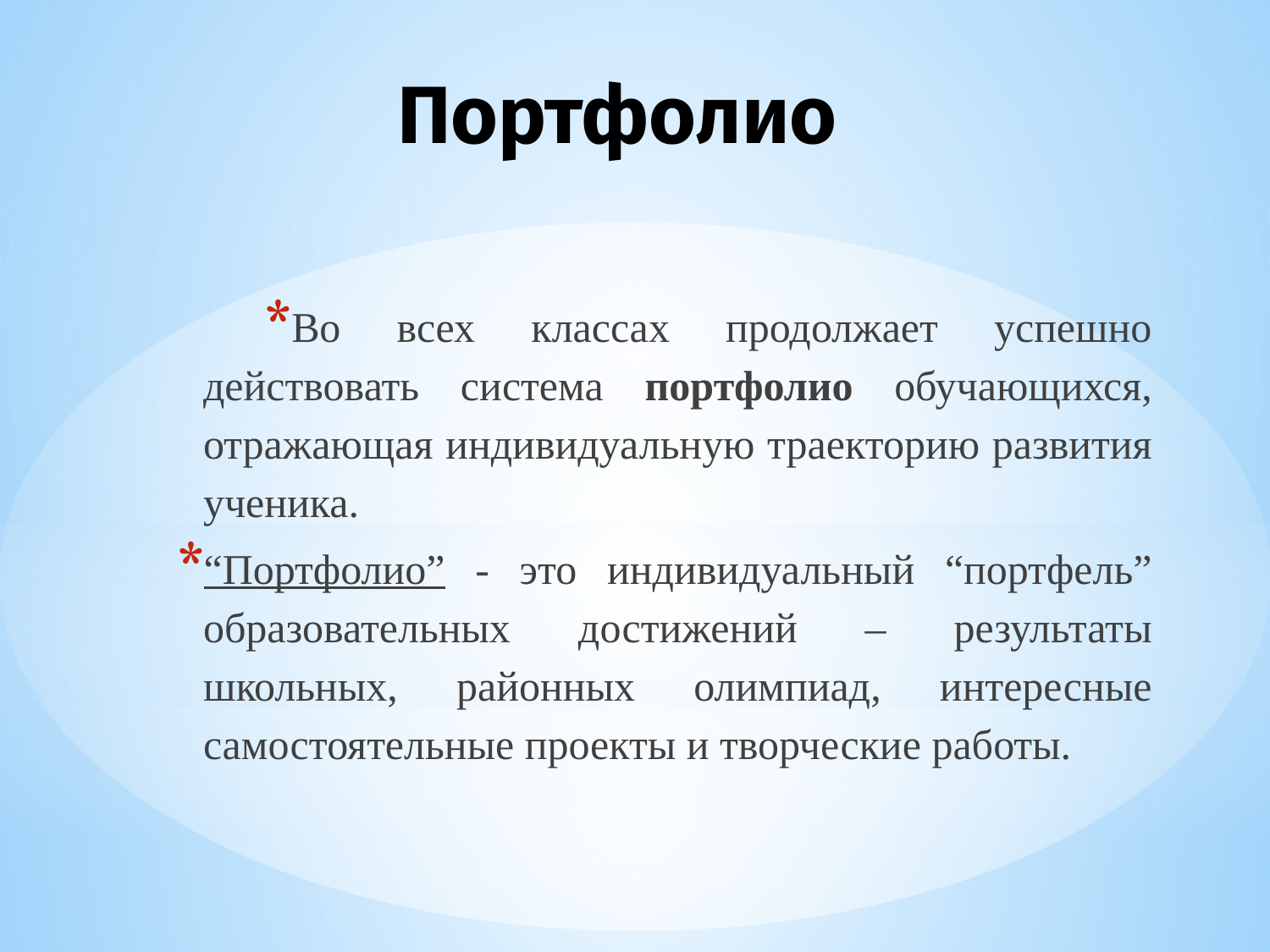

# Портфолио
Во всех классах продолжает успешно действовать система портфолио обучающихся, отражающая индивидуальную траекторию развития ученика.
“Портфолио” - это индивидуальный “портфель” образовательных достижений – результаты школьных, районных олимпиад, интересные самостоятельные проекты и творческие работы.